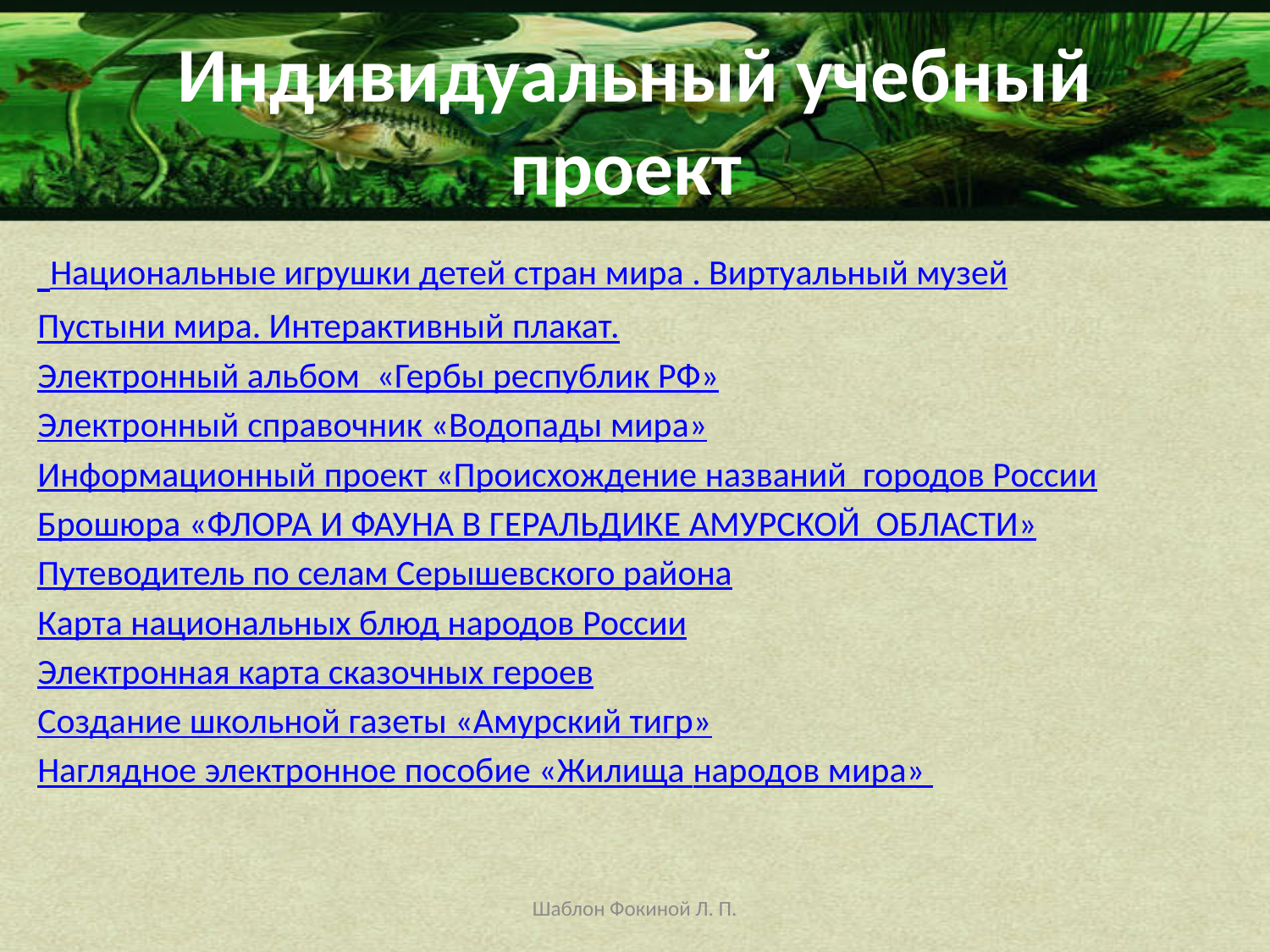

# Индивидуальный учебный проект
 Национальные игрушки детей стран мира . Виртуальный музей
Пустыни мира. Интерактивный плакат.
Электронный альбом  «Гербы республик РФ»
Электронный справочник «Водопады мира»
Информационный проект «Происхождение названий  городов России
Брошюра «ФЛОРА И ФАУНА В ГЕРАЛЬДИКЕ АМУРСКОЙ  ОБЛАСТИ»
Путеводитель по селам Серышевского района
Карта национальных блюд народов России
Электронная карта сказочных героев
Создание школьной газеты «Амурский тигр»
Наглядное электронное пособие «Жилища народов мира»
Шаблон Фокиной Л. П.